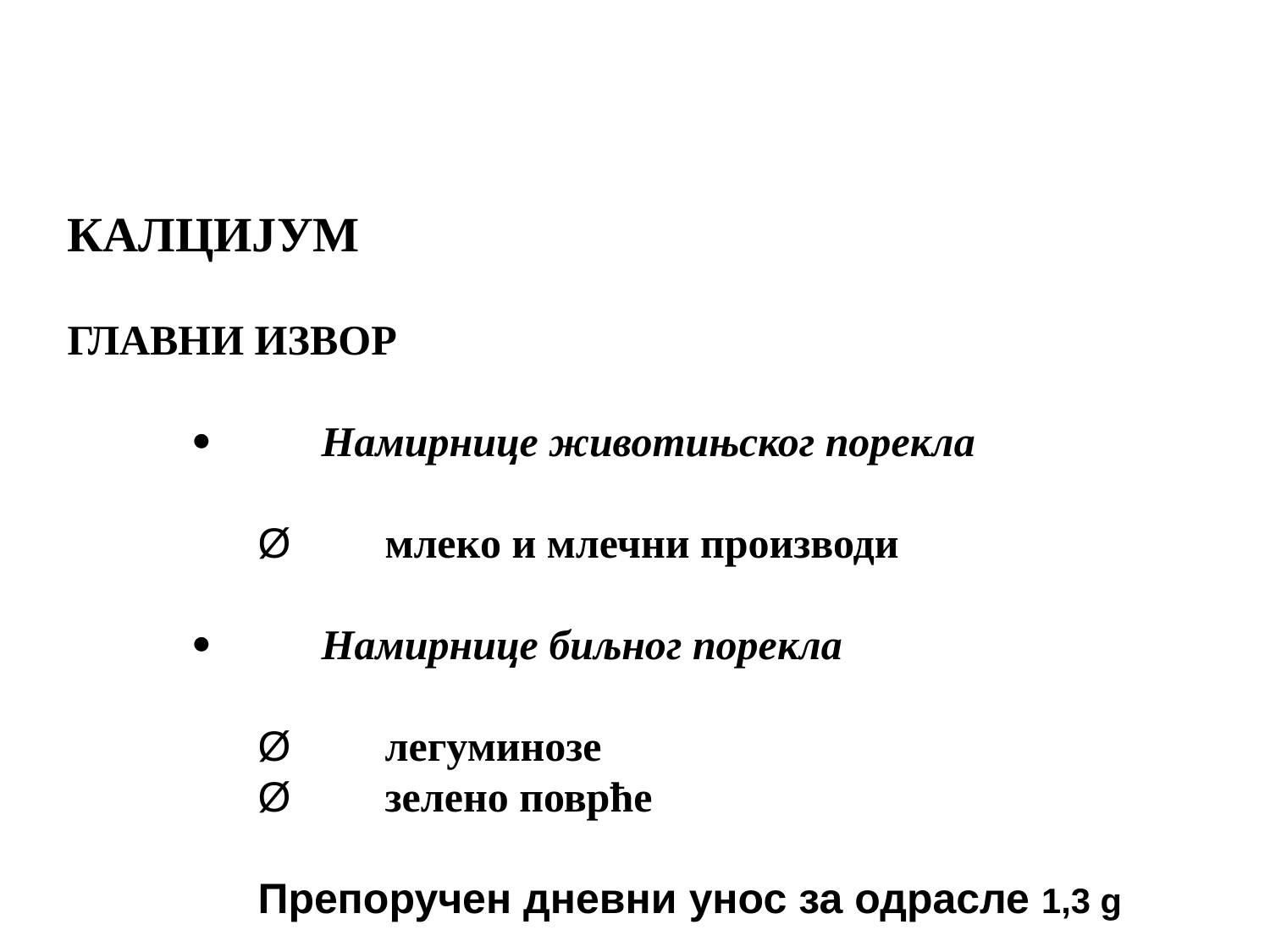

КАЛЦИЈУМ

ГЛАВНИ ИЗВОР

•	Намирнице животињског порекла

Ø	млеко и млечни производи

•	Намирнице биљног порекла

Ø	легуминозе
Ø	зелено поврће

Препоручен дневни унос за одрасле 1,3 g